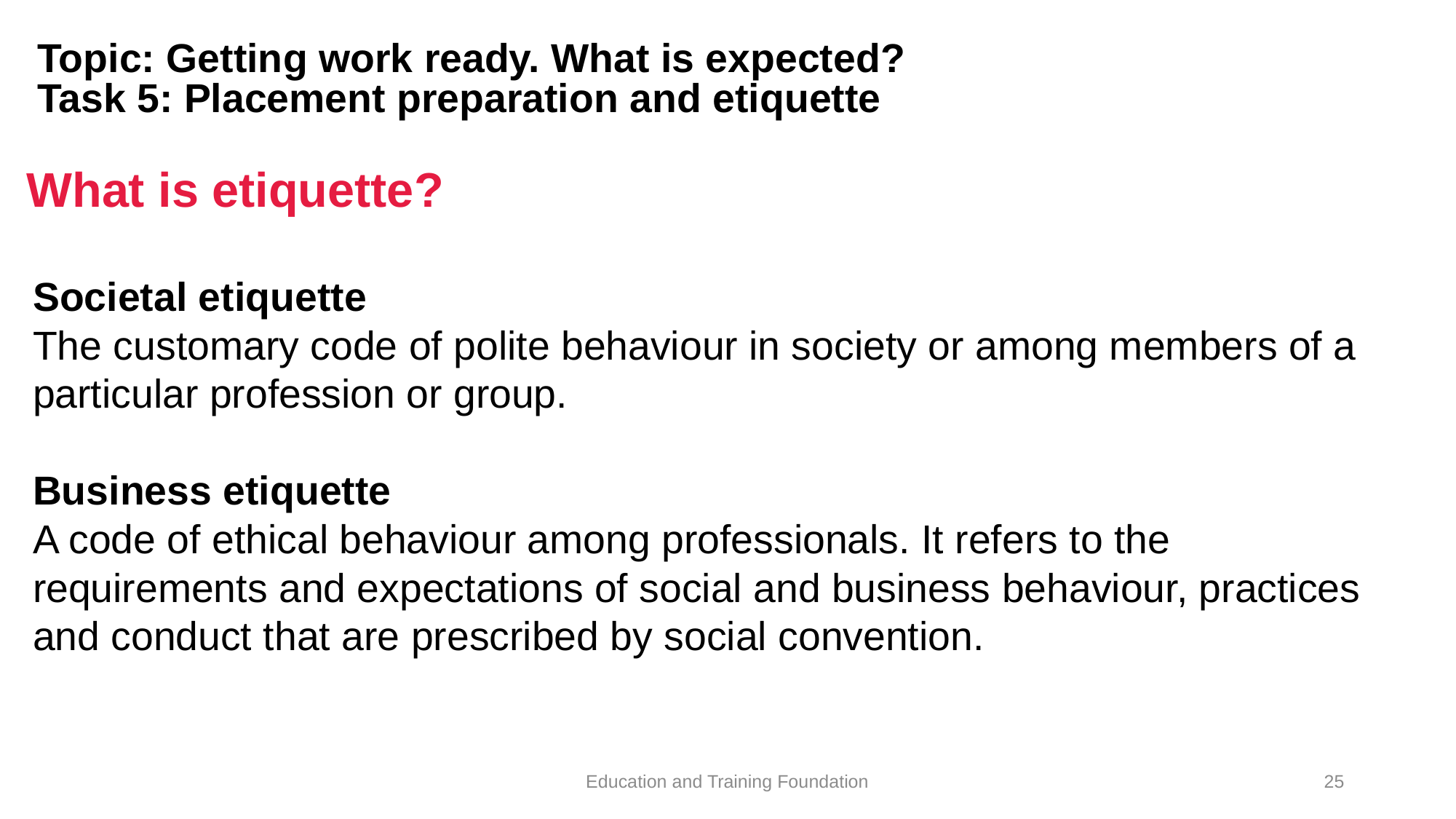

# Topic: Getting work ready. What is expected? Task 5: Placement preparation and etiquette
What is etiquette?

Societal etiquette
The customary code of polite behaviour in society or among members of a particular profession or group.

Business etiquette
A code of ethical behaviour among professionals. It refers to the requirements and expectations of social and business behaviour, practices and conduct that are prescribed by social convention.

Education and Training Foundation
25